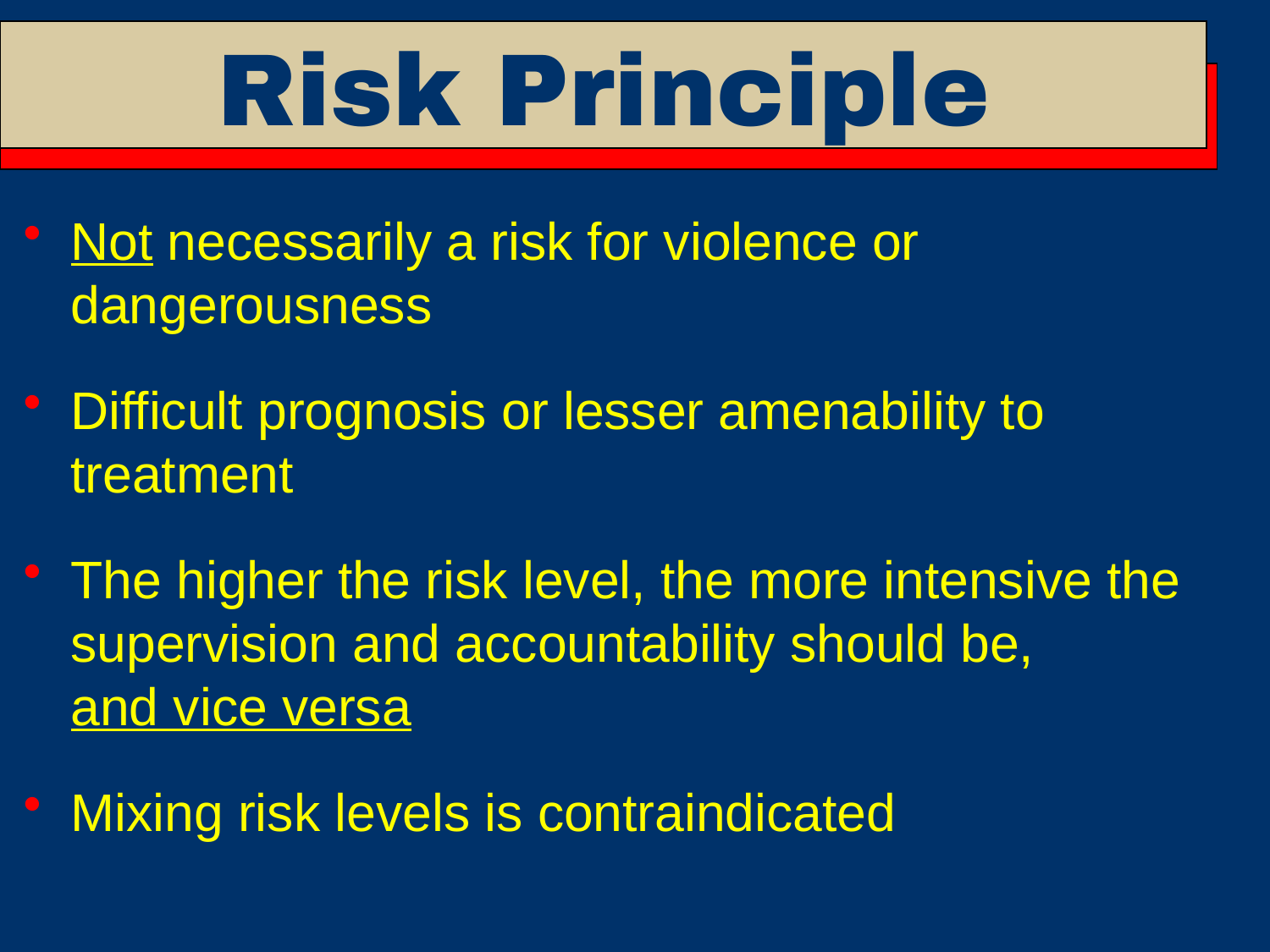

Risk Principle

Not necessarily a risk for violence or dangerousness
Difficult prognosis or lesser amenability to treatment
The higher the risk level, the more intensive the supervision and accountability should be,          and vice versa
Mixing risk levels is contraindicated